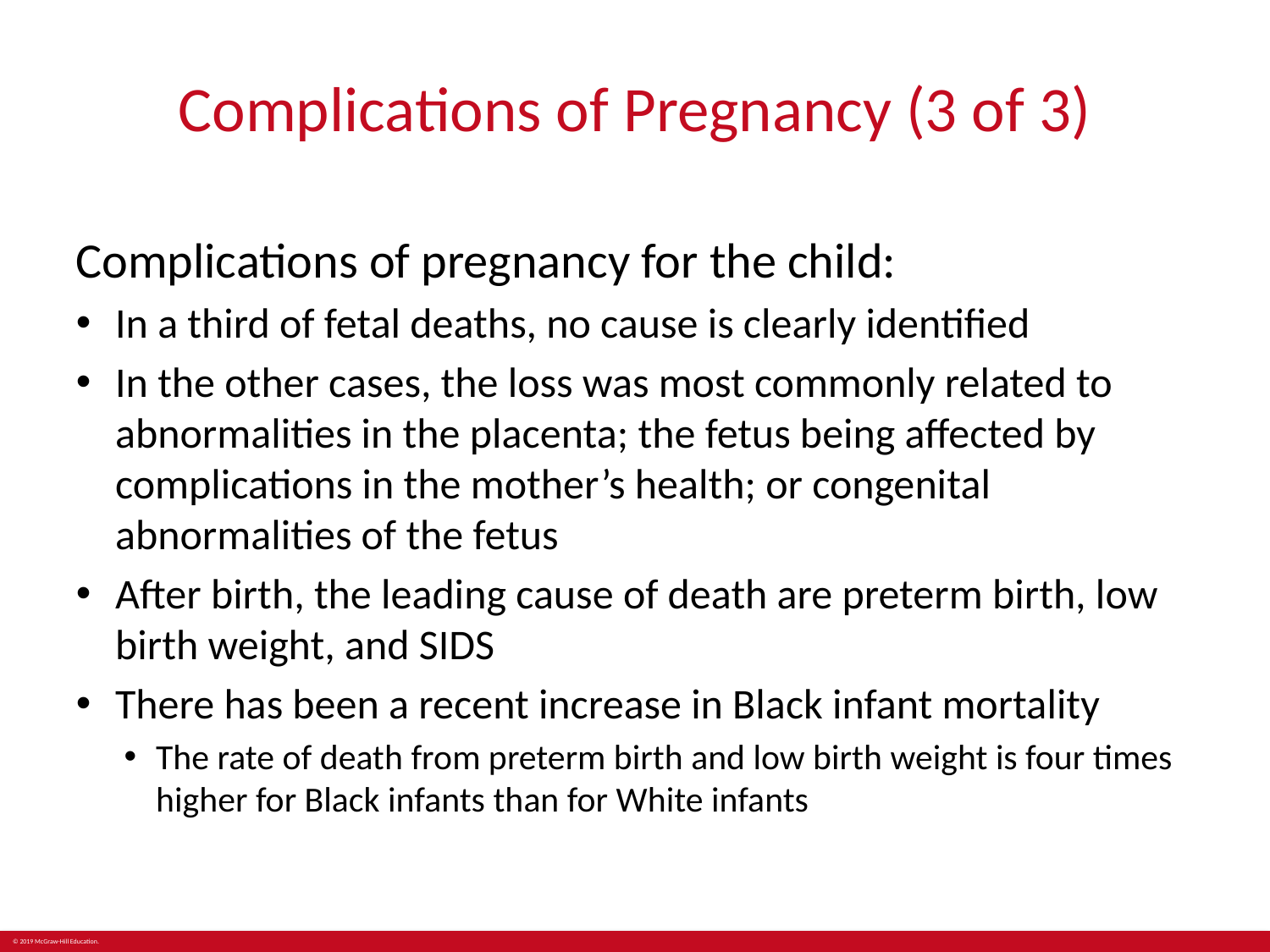

# Complications of Pregnancy (3 of 3)
Complications of pregnancy for the child:
In a third of fetal deaths, no cause is clearly identified
In the other cases, the loss was most commonly related to abnormalities in the placenta; the fetus being affected by complications in the mother’s health; or congenital abnormalities of the fetus
After birth, the leading cause of death are preterm birth, low birth weight, and SIDS
There has been a recent increase in Black infant mortality
The rate of death from preterm birth and low birth weight is four times higher for Black infants than for White infants